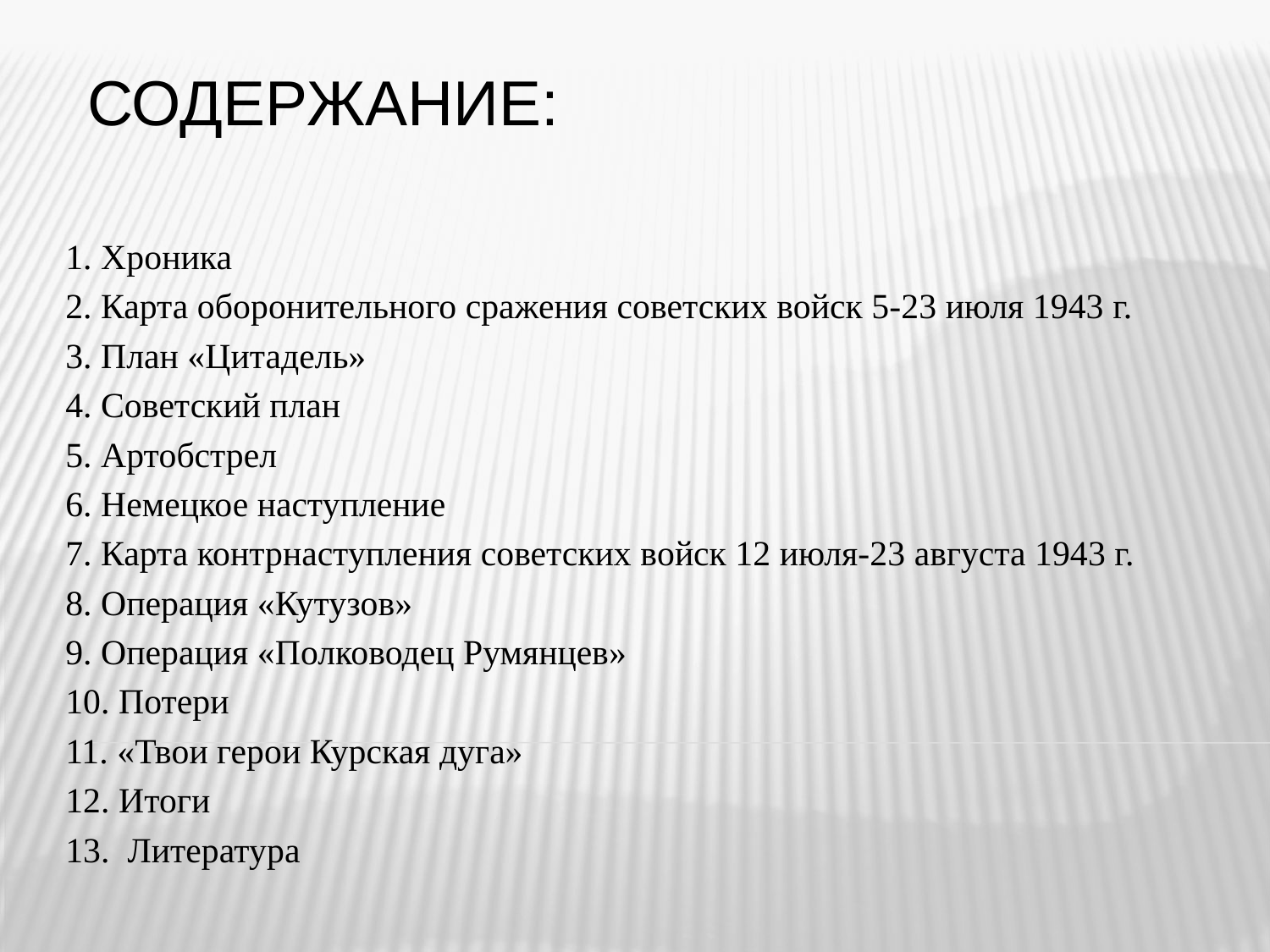

# Содержание:
1. Хроника
2. Карта оборонительного сражения советских войск 5-23 июля 1943 г.
3. План «Цитадель»
4. Советский план
5. Артобстрел
6. Немецкое наступление
7. Карта контрнаступления советских войск 12 июля-23 августа 1943 г.
8. Операция «Кутузов»
9. Операция «Полководец Румянцев»
10. Потери
11. «Твои герои Курская дуга»
12. Итоги
13.  Литература